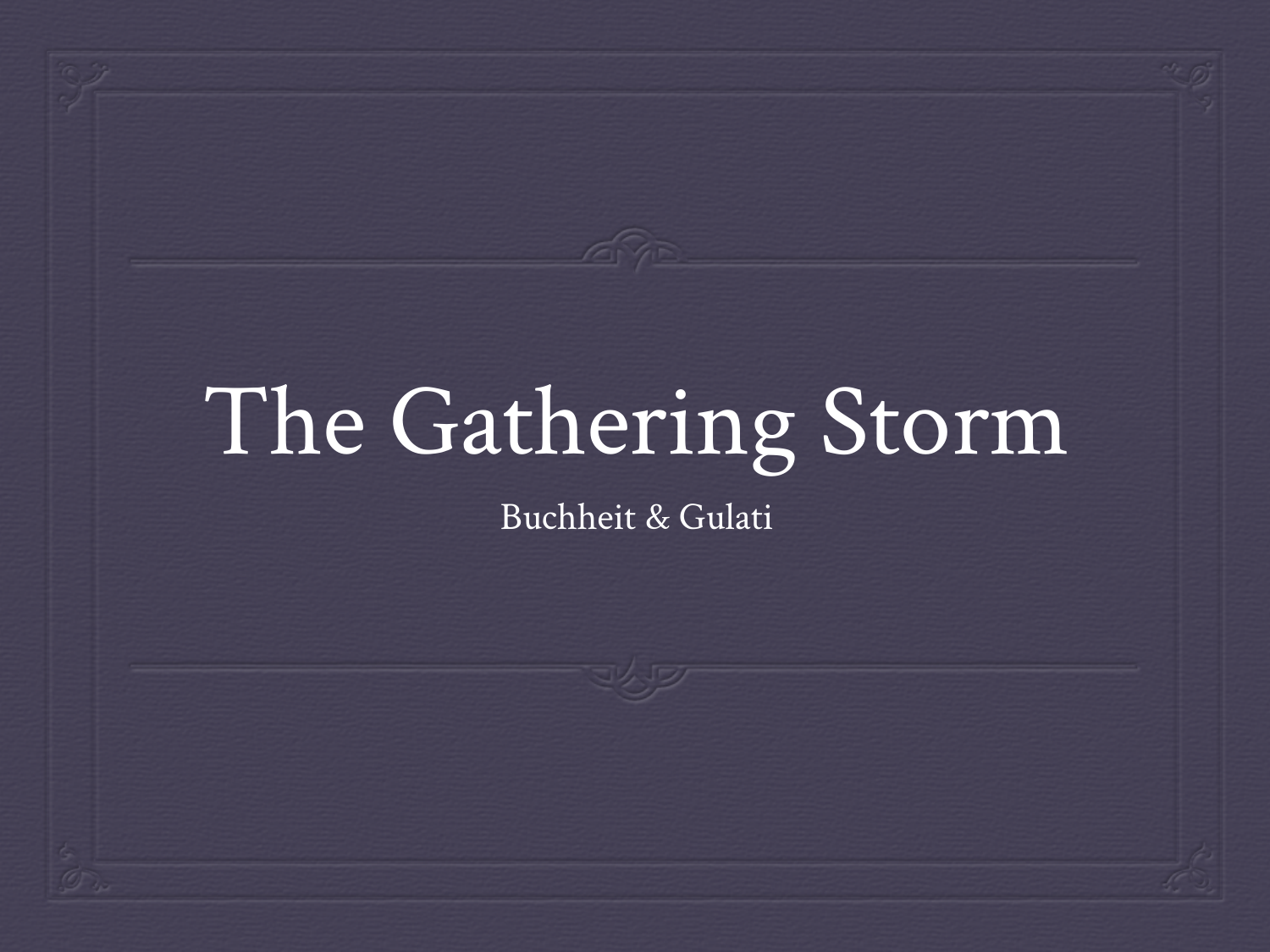

# The Gathering Storm
Buchheit & Gulati